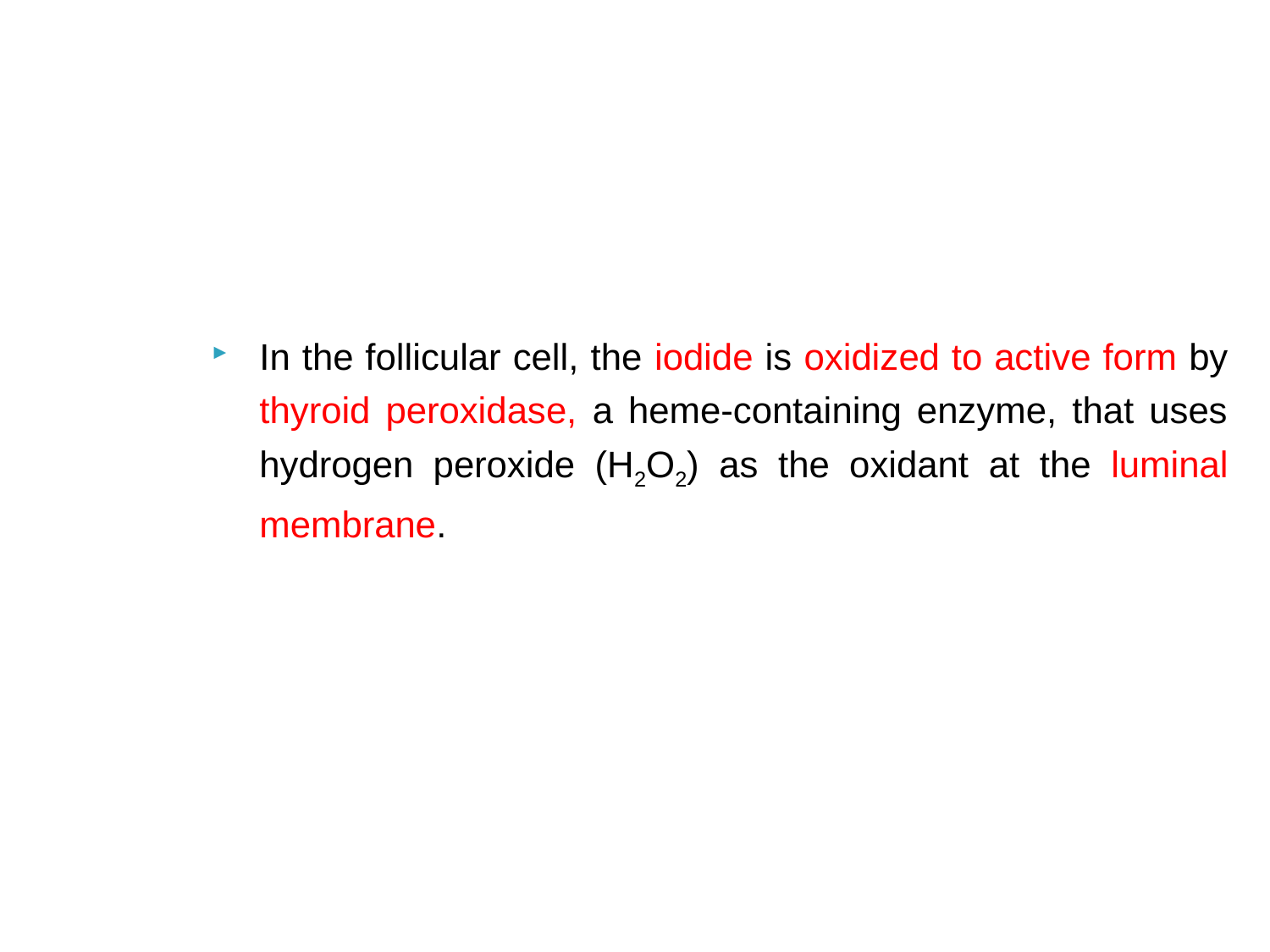

In the follicular cell, the iodide is oxidized to active form by thyroid peroxidase, a heme-containing enzyme, that uses hydrogen peroxide (H2O2) as the oxidant at the luminal membrane.